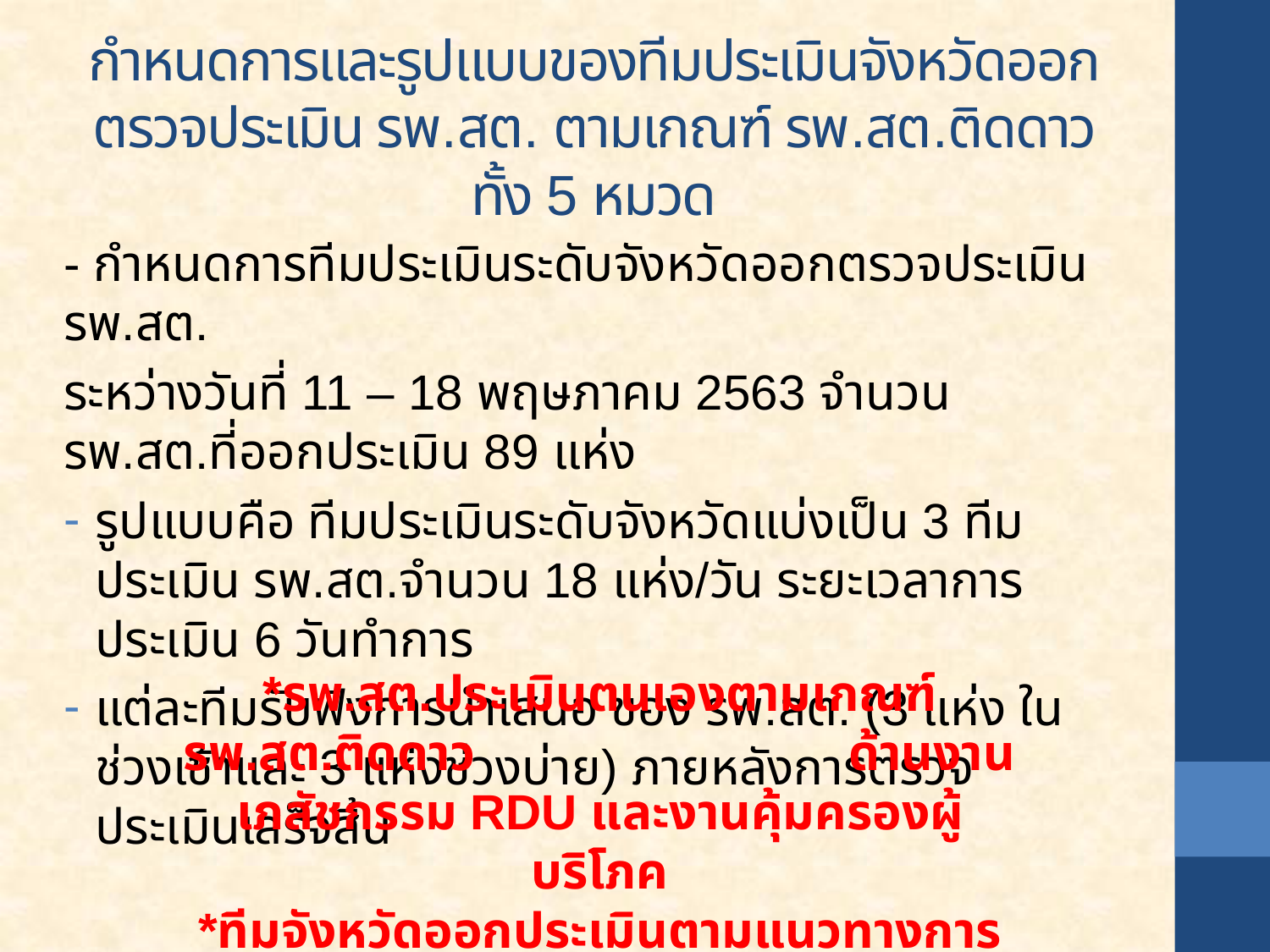

# กำหนดการและรูปแบบของทีมประเมินจังหวัดออกตรวจประเมิน รพ.สต. ตามเกณฑ์ รพ.สต.ติดดาว ทั้ง 5 หมวด
- กำหนดการทีมประเมินระดับจังหวัดออกตรวจประเมิน รพ.สต.
ระหว่างวันที่ 11 – 18 พฤษภาคม 2563 จำนวน รพ.สต.ที่ออกประเมิน 89 แห่ง
รูปแบบคือ ทีมประเมินระดับจังหวัดแบ่งเป็น 3 ทีม ประเมิน รพ.สต.จำนวน 18 แห่ง/วัน ระยะเวลาการประเมิน 6 วันทำการ
แต่ละทีมรับฟังการนำเสนอ ของ รพ.สต. (3 แห่ง ในช่วงเช้าและ 3 แห่งช่วงบ่าย) ภายหลังการตรวจประเมินเสร็จสิ้น

*รพ.สต.ประเมินตนเองตามเกณฑ์ รพ.สต.ติดดาว                             ด้านงานเภสัชกรรม RDU และงานคุ้มครองผู้บริโภค
*ทีมจังหวัดออกประเมินตามแนวทางการตรวจประเมินฯ